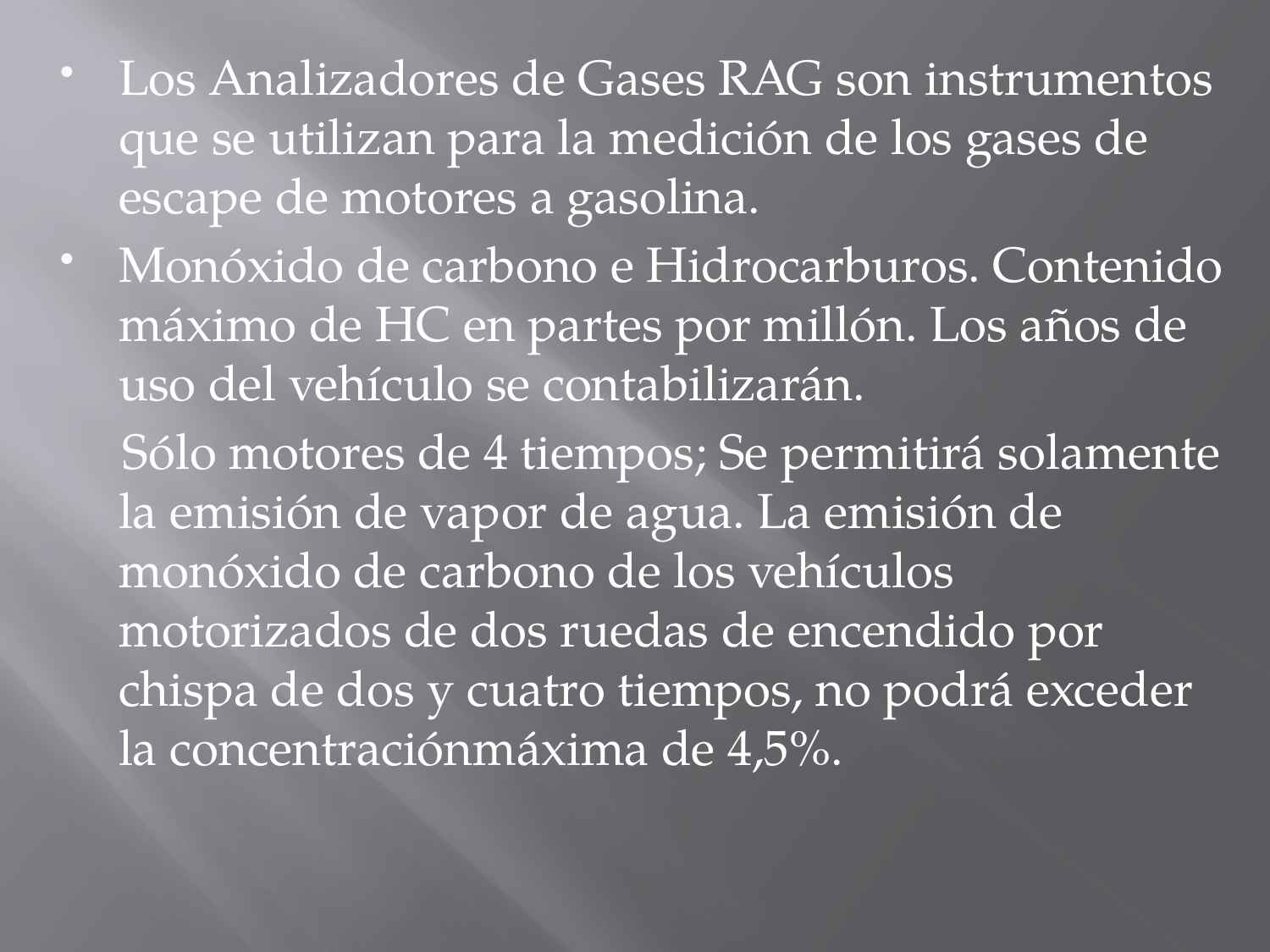

Los Analizadores de Gases RAG son instrumentos que se utilizan para la medición de los gases de escape de motores a gasolina.
Monóxido de carbono e Hidrocarburos. Contenido máximo de HC en partes por millón. Los años de uso del vehículo se contabilizarán.
     Sólo motores de 4 tiempos; Se permitirá solamente la emisión de vapor de agua. La emisión de monóxido de carbono de los vehículos motorizados de dos ruedas de encendido por chispa de dos y cuatro tiempos, no podrá exceder la concentraciónmáxima de 4,5%.